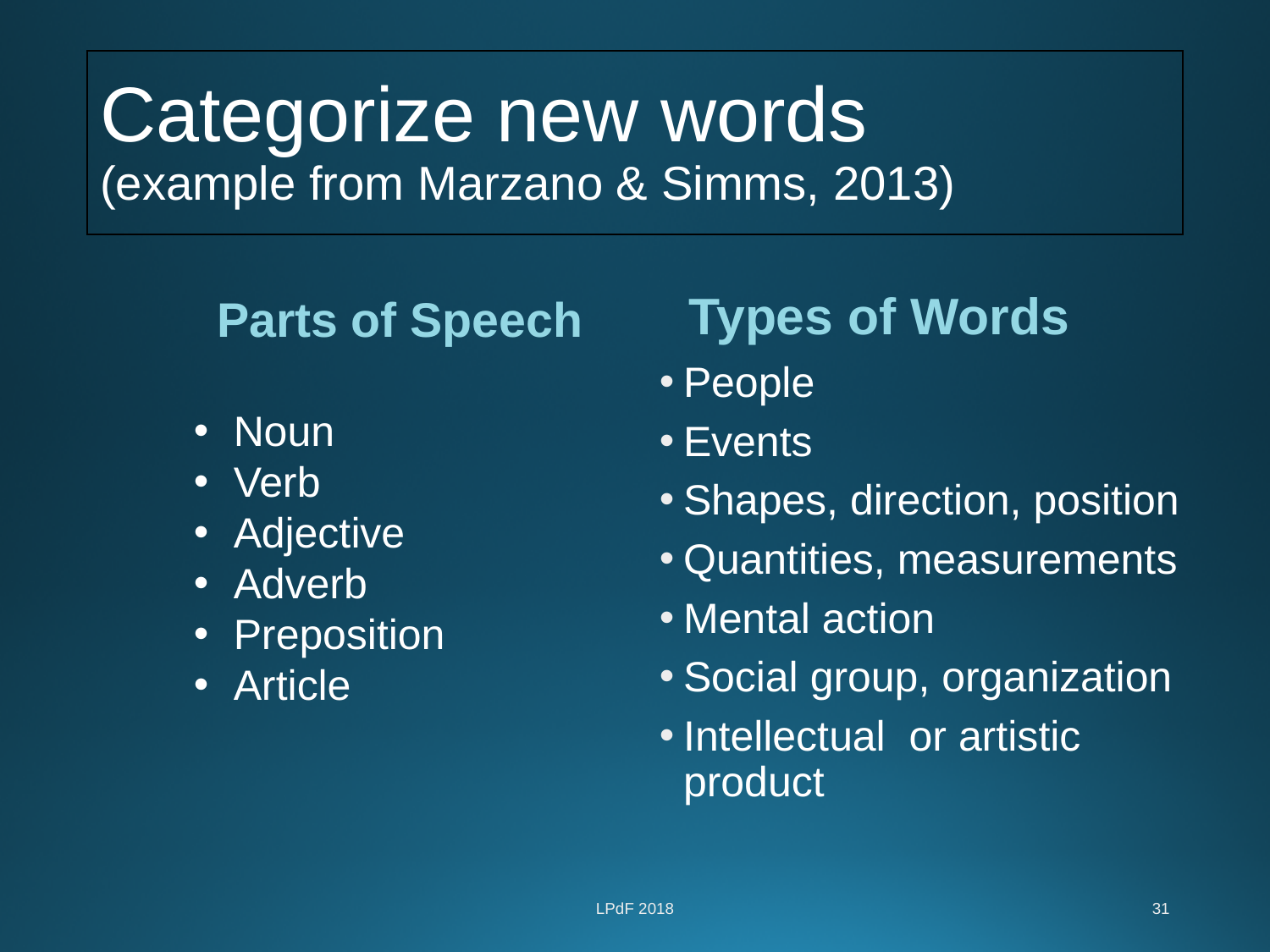

# Categorize new words (example from Marzano & Simms, 2013)
Types of Words
Parts of Speech
People
Events
Shapes, direction, position
Quantities, measurements
Mental action
Social group, organization
Intellectual  or artistic product
Noun
Verb
Adjective
Adverb
Preposition
Article

LPdF 2018
31